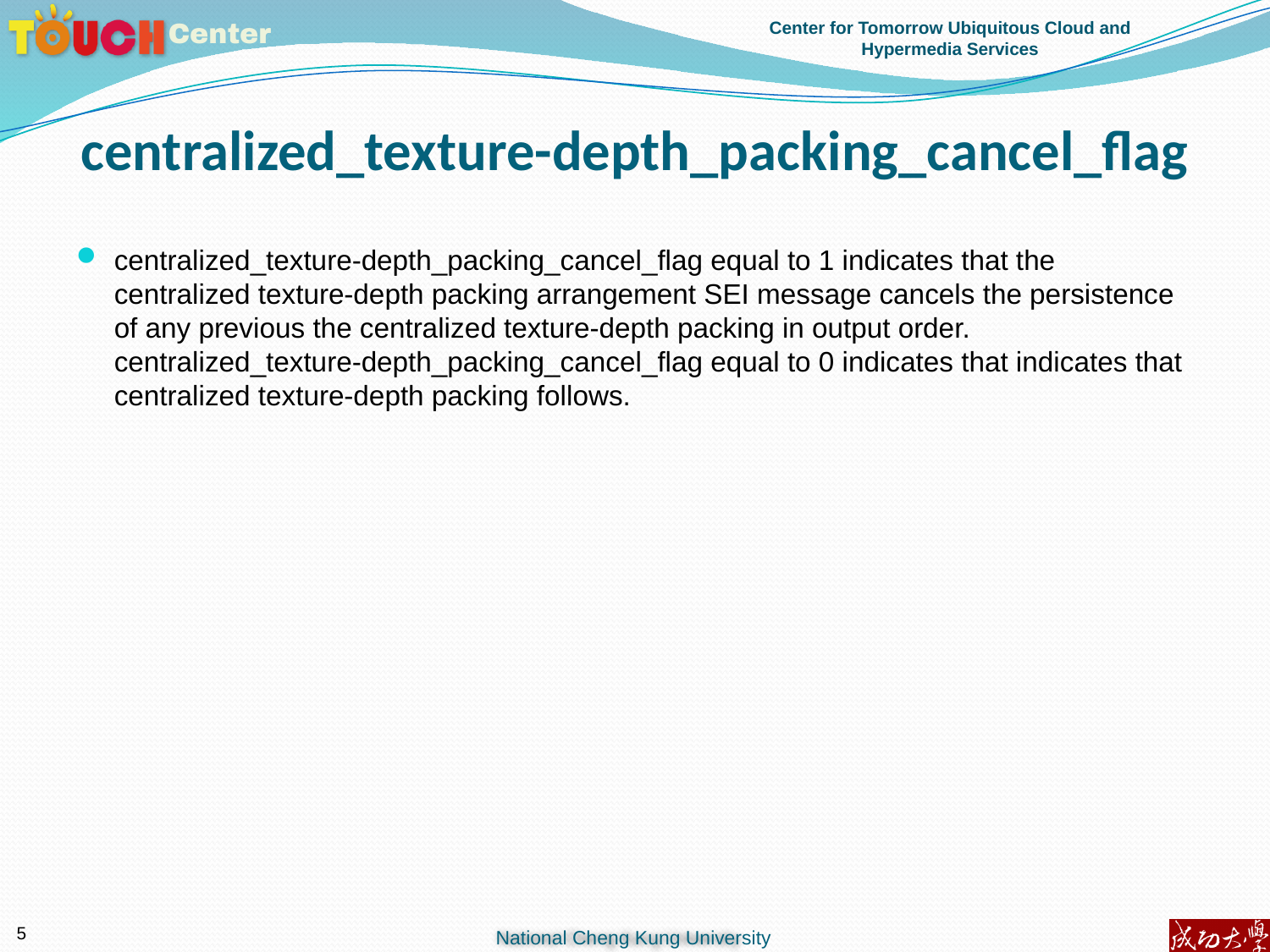

# centralized_texture-depth_packing_cancel_flag
centralized_texture-depth_packing_cancel_flag equal to 1 indicates that the centralized texture-depth packing arrangement SEI message cancels the persistence of any previous the centralized texture-depth packing in output order. centralized_texture-depth_packing_cancel_flag equal to 0 indicates that indicates that centralized texture-depth packing follows.